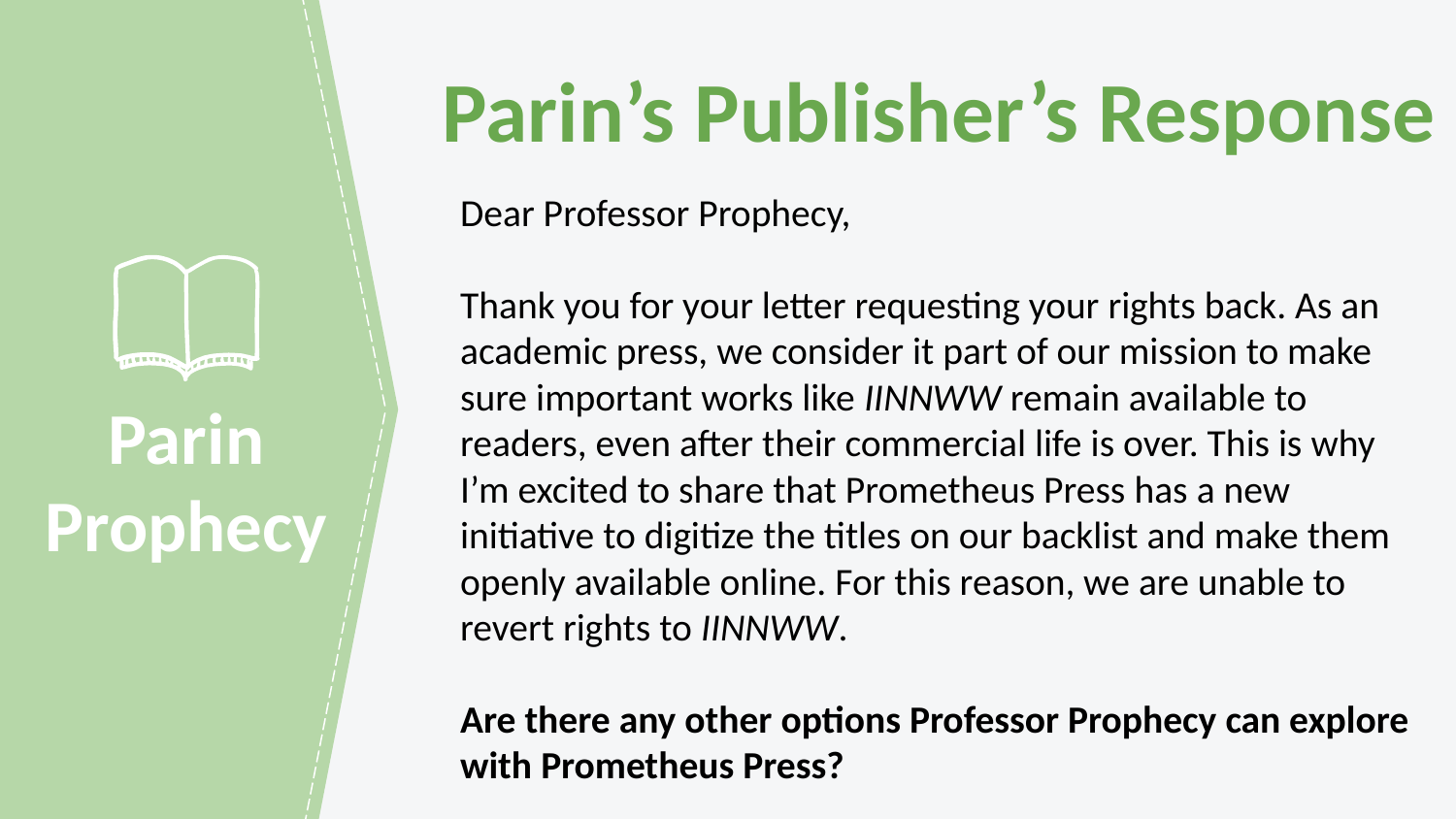

Parin’s Publisher’s Response
Dear Professor Prophecy,

Thank you for your letter requesting your rights back. As an academic press, we consider it part of our mission to make sure important works like IINNWW remain available to readers, even after their commercial life is over. This is why I’m excited to share that Prometheus Press has a new initiative to digitize the titles on our backlist and make them openly available online. For this reason, we are unable to revert rights to IINNWW.
Are there any other options Professor Prophecy can explore with Prometheus Press?

Parin Prophecy